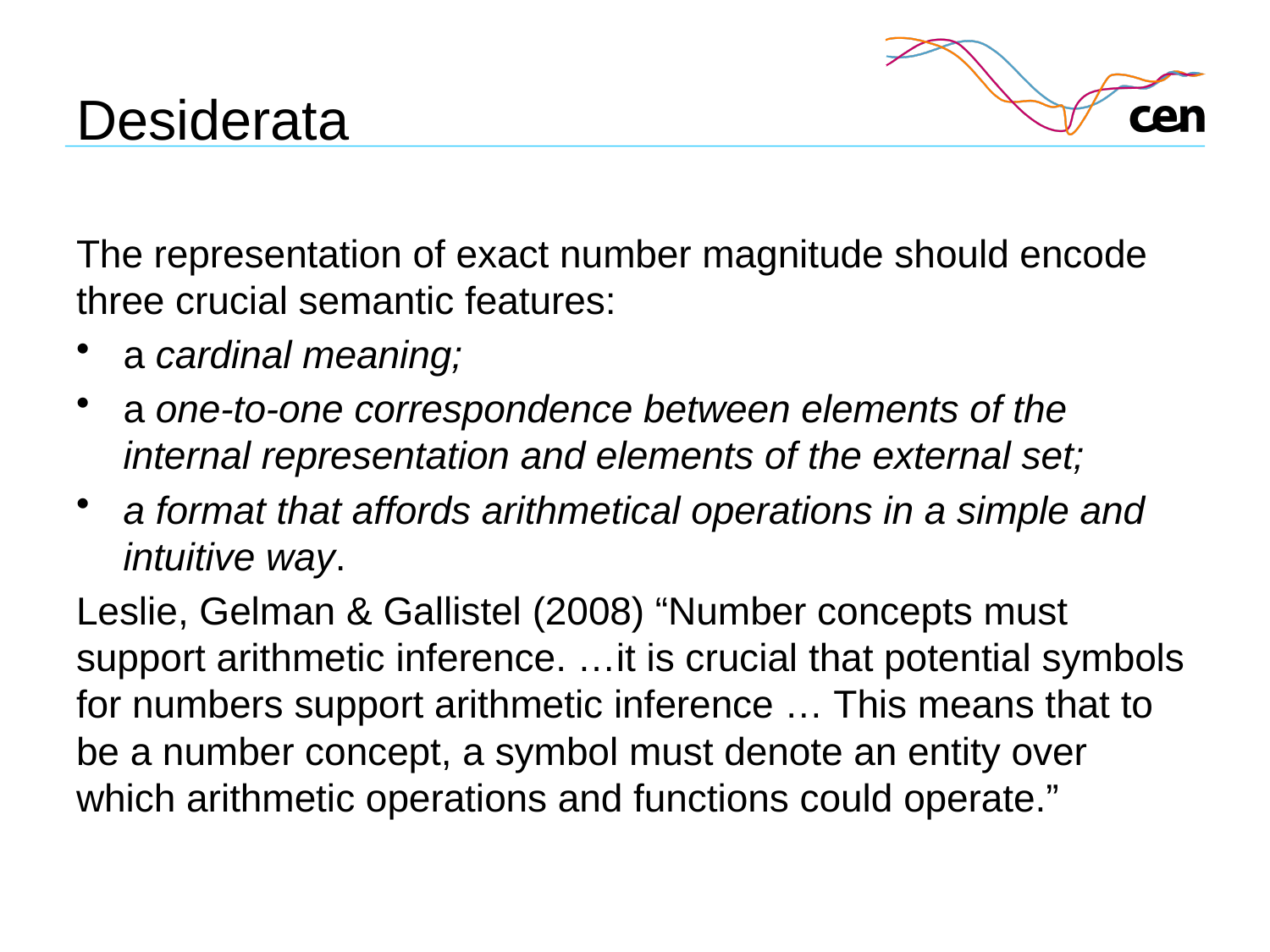

# Desiderata
The representation of exact number magnitude should encode three crucial semantic features:
a cardinal meaning;
a one-to-one correspondence between elements of the internal representation and elements of the external set;
a format that affords arithmetical operations in a simple and intuitive way.
Leslie, Gelman & Gallistel (2008) “Number concepts must support arithmetic inference. …it is crucial that potential symbols for numbers support arithmetic inference … This means that to be a number concept, a symbol must denote an entity over which arithmetic operations and functions could operate.”